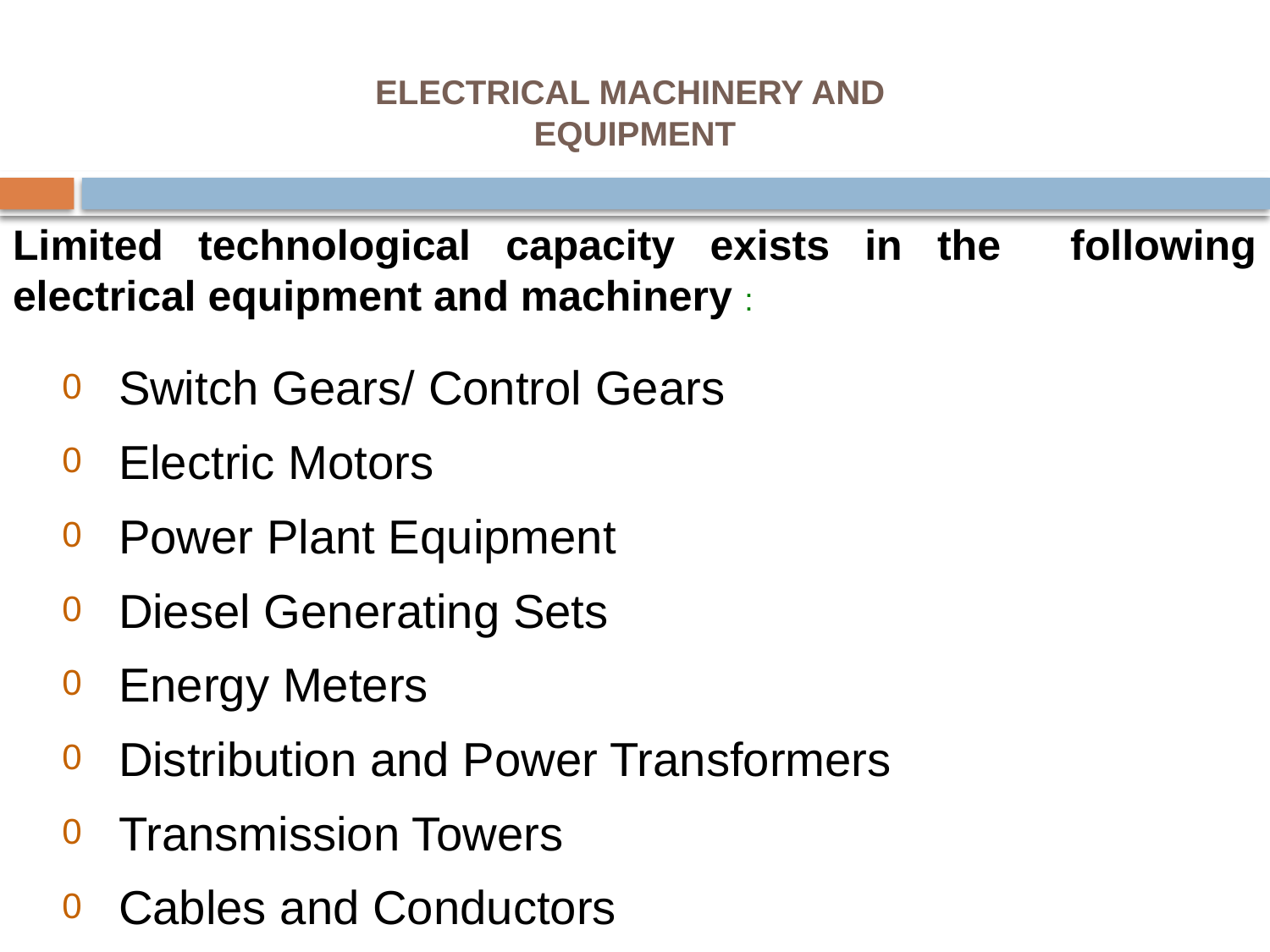

# ELECTRICAL MACHINERY AND EQUIPMENT
Limited technological capacity exists in the  following electrical equipment and machinery :

Switch Gears/ Control Gears
Electric Motors
Power Plant Equipment
Diesel Generating Sets
Energy Meters
Distribution and Power Transformers
Transmission Towers
Cables and Conductors